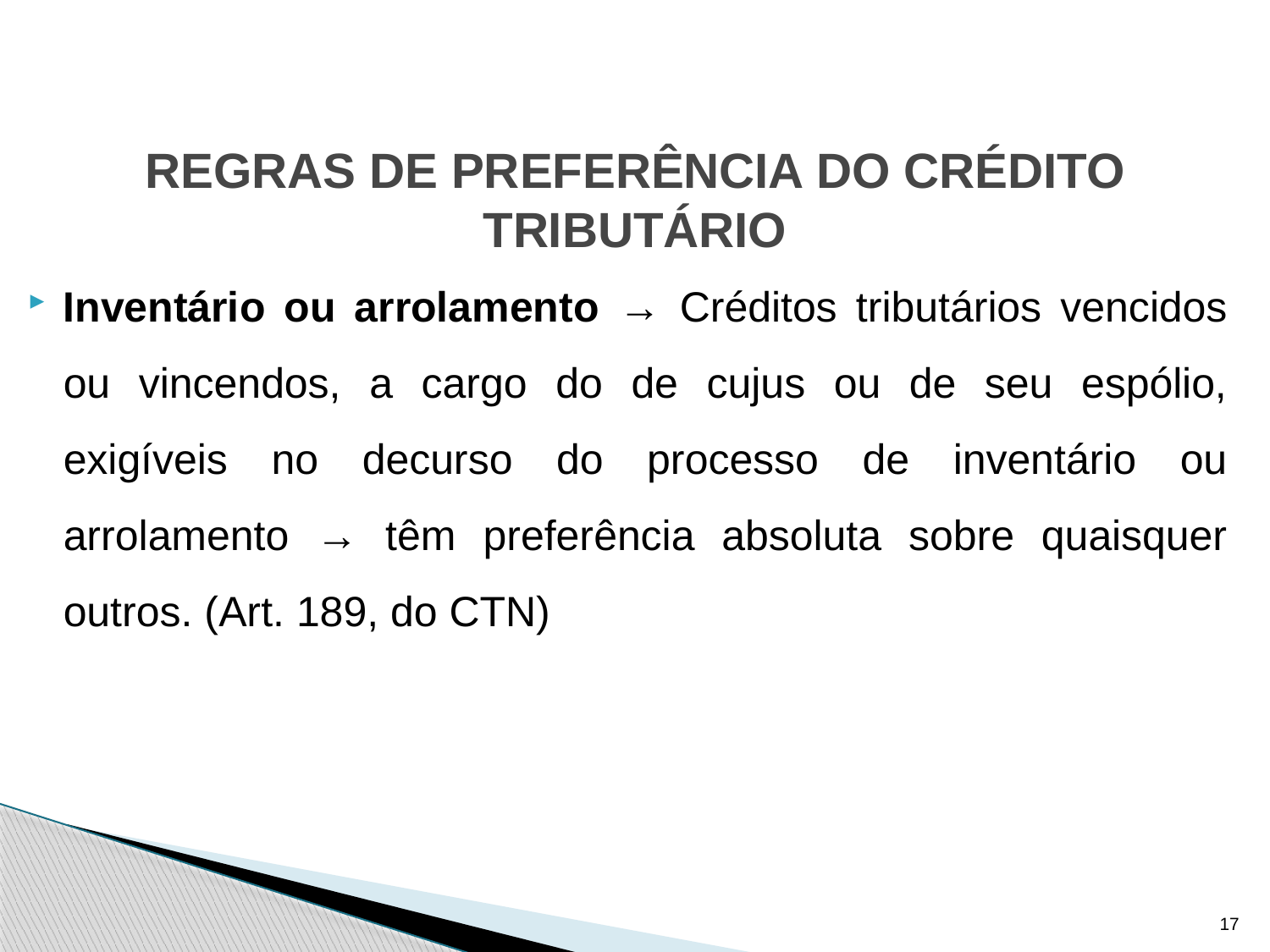

# REGRAS DE PREFERÊNCIA DO CRÉDITO TRIBUTÁRIO
Inventário ou arrolamento → Créditos tributários vencidos ou vincendos, a cargo do de cujus ou de seu espólio, exigíveis no decurso do processo de inventário ou arrolamento → têm preferência absoluta sobre quaisquer outros. (Art. 189, do CTN)

17